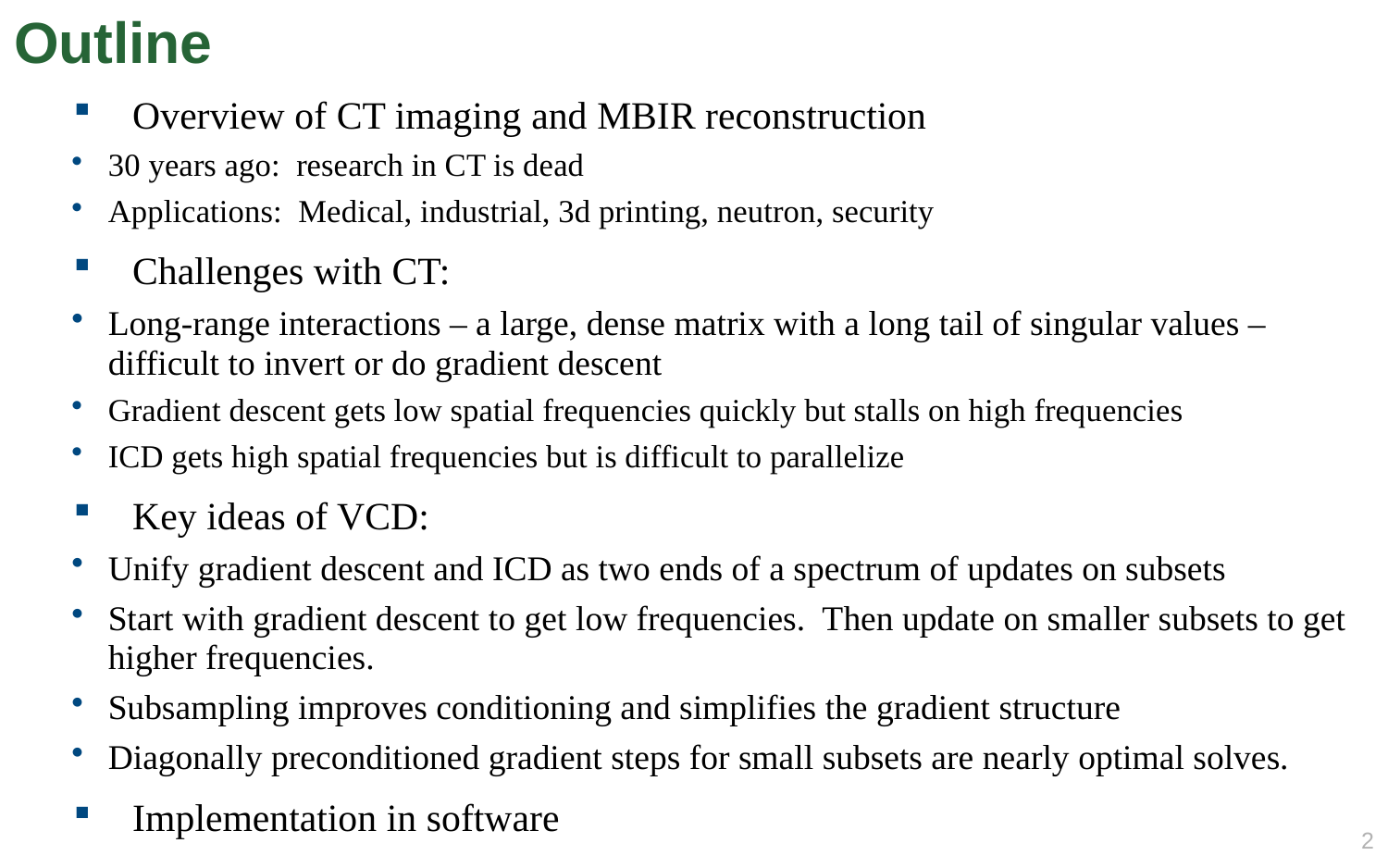

# Outline
 Overview of CT imaging and MBIR reconstruction
30 years ago:  research in CT is dead
Applications:  Medical, industrial, 3d printing, neutron, security
 Challenges with CT:
Long-range interactions – a large, dense matrix with a long tail of singular values – difficult to invert or do gradient descent
Gradient descent gets low spatial frequencies quickly but stalls on high frequencies
ICD gets high spatial frequencies but is difficult to parallelize
 Key ideas of VCD:
Unify gradient descent and ICD as two ends of a spectrum of updates on subsets
Start with gradient descent to get low frequencies.  Then update on smaller subsets to get higher frequencies.
Subsampling improves conditioning and simplifies the gradient structure
Diagonally preconditioned gradient steps for small subsets are nearly optimal solves.
 Implementation in software

2